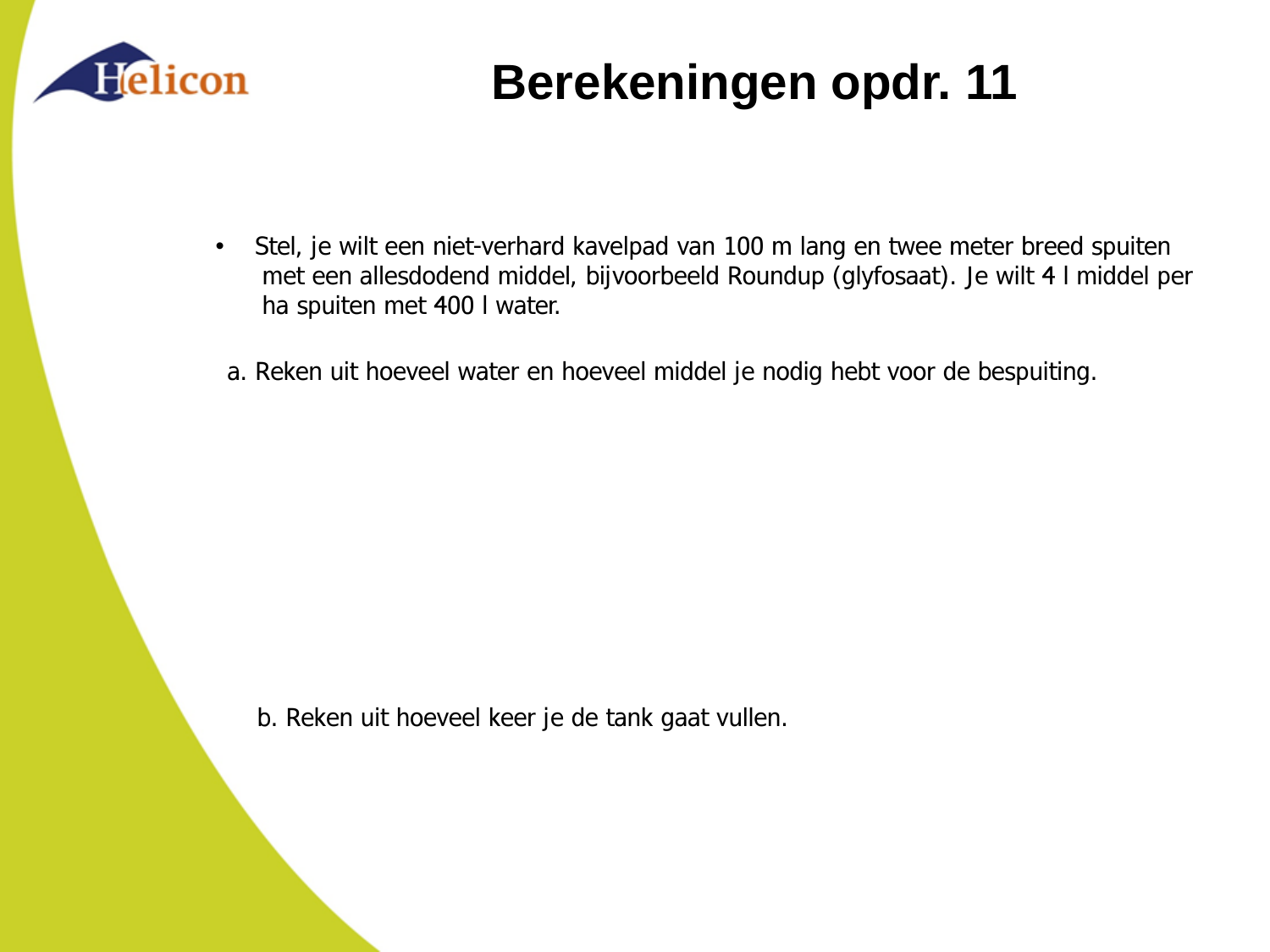

# Berekeningen opdr. 11
Stel, je wilt een niet-verhard kavelpad van 100 m lang en twee meter breed spuiten
      met een allesdodend middel, bijvoorbeeld Roundup (glyfosaat). Je wilt 4 l middel per
      ha spuiten met 400 l water.
a. Reken uit hoeveel water en hoeveel middel je nodig hebt voor de bespuiting.

b. Reken uit hoeveel keer je de tank gaat vullen.